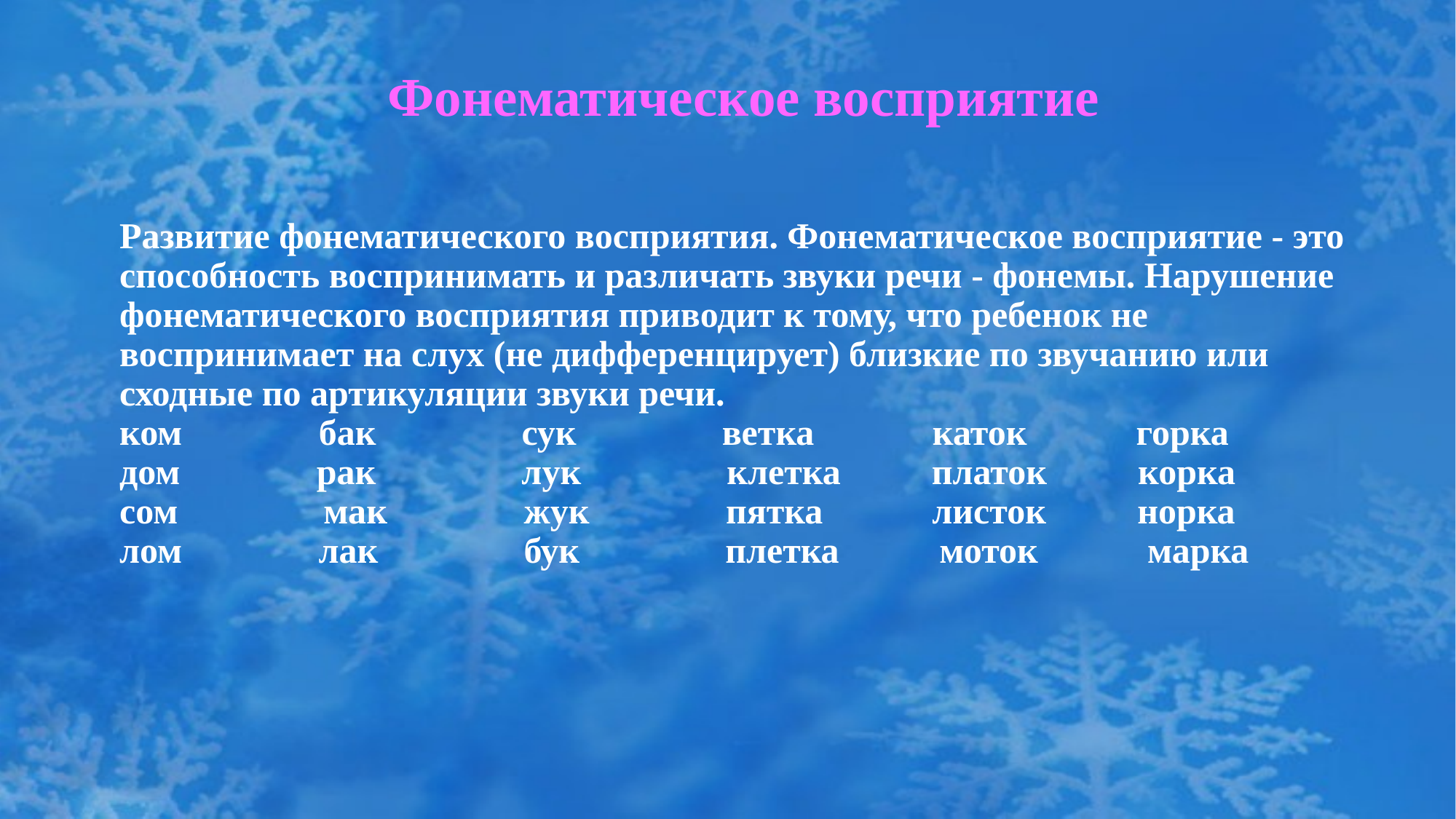

# Фонематическое восприятие
Развитие фонематического восприятия. Фонематическое восприятие - это способность воспринимать и различать звуки речи - фонемы. Нарушение фонематического восприятия приводит к тому, что ребенок не воспринимает на слух (не дифференцирует) близкие по звучанию или сходные по артикуляции звуки речи.
ком               бак                сук                ветка             каток            горка
дом               рак                лук                клетка          платок          корка
сом                мак               жук               пятка            листок          норка
лом               лак                бук                плетка           моток            марка